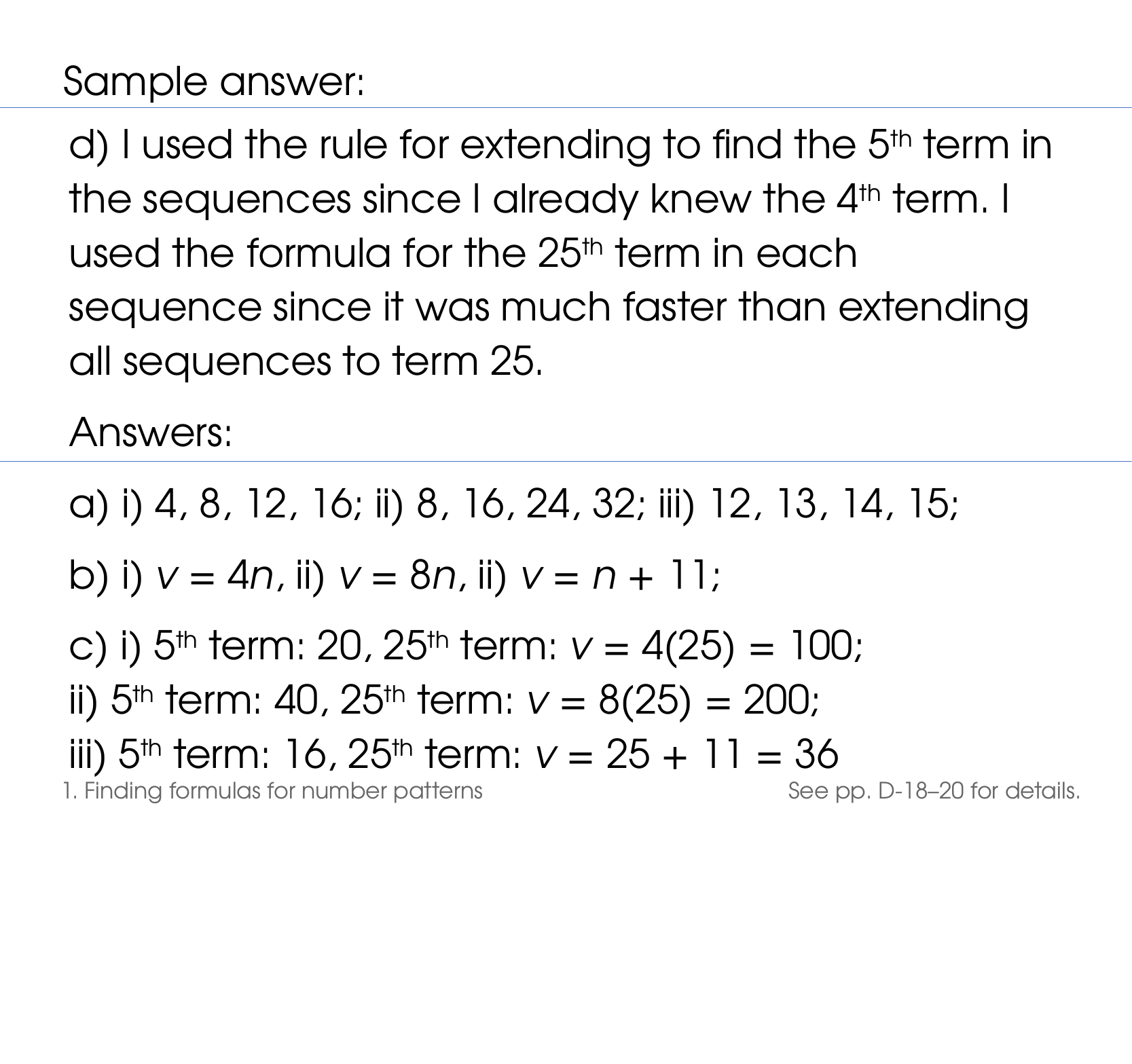

Sample answer:
d) I used the rule for extending to find the 5th term in the sequences since I already knew the 4th term. I used the formula for the 25th term in each sequence since it was much faster than extending all sequences to term 25.
Answers:
a) i) 4, 8, 12, 16; ii) 8, 16, 24, 32; iii) 12, 13, 14, 15;
b) i) v = 4n, ii) v = 8n, ii) v = n + 11;
c) i) 5th term: 20, 25th term: v = 4(25) = 100;
​ii) 5th term: 40, 25th term: v = 8(25) = 200;
​iii) 5th term: 16, 25th term: v = 25 + 11 = 36
1. Finding formulas for number patterns
See pp. D-18–20 for details.